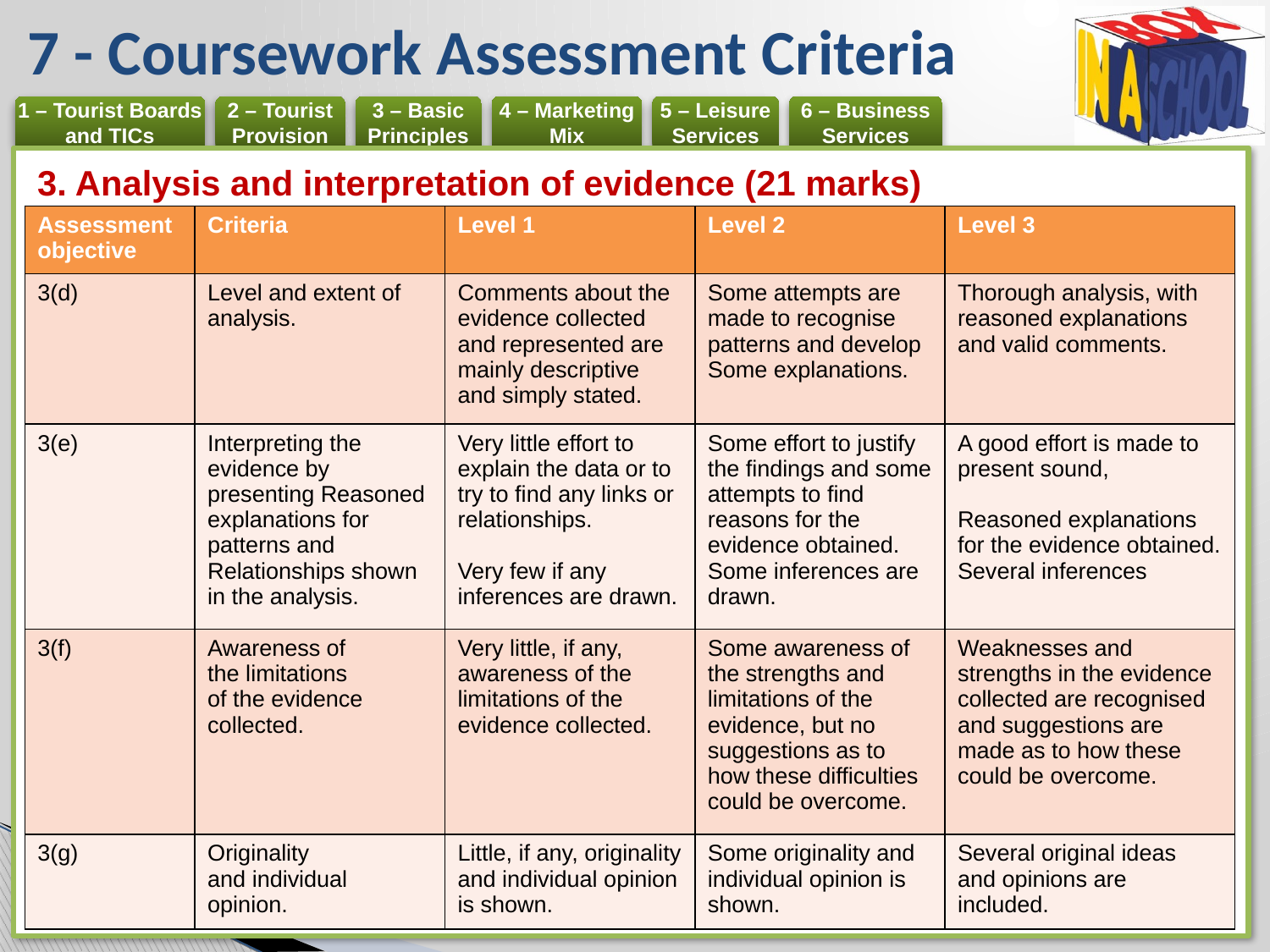

# 7 - Coursework Assessment Criteria
3. Analysis and interpretation of evidence (21 marks)
| Assessment objective | Criteria | Level 1 | Level 2 | Level 3 |
| --- | --- | --- | --- | --- |
| 3(d) | Level and extent of analysis. | Comments about the evidence collected and represented are mainly descriptive and simply stated. | Some attempts are made to recognise patterns and develop Some explanations. | Thorough analysis, with reasoned explanations and valid comments. |
| 3(e) | Interpreting the evidence by presenting Reasoned explanations for patterns and Relationships shown in the analysis. | Very little effort to explain the data or to try to find any links or relationships. Very few if any inferences are drawn. | Some effort to justify the findings and some attempts to find reasons for the evidence obtained. Some inferences are drawn. | A good effort is made to present sound, Reasoned explanations for the evidence obtained. Several inferences |
| 3(f) | Awareness of the limitations of the evidence collected. | Very little, if any, awareness of the limitations of the evidence collected. | Some awareness of the strengths and limitations of the evidence, but no suggestions as to how these difficulties could be overcome. | Weaknesses and strengths in the evidence collected are recognised and suggestions are made as to how these could be overcome. |
| 3(g) | Originality and individual opinion. | Little, if any, originality and individual opinion is shown. | Some originality and individual opinion is shown. | Several original ideas and opinions are included. |